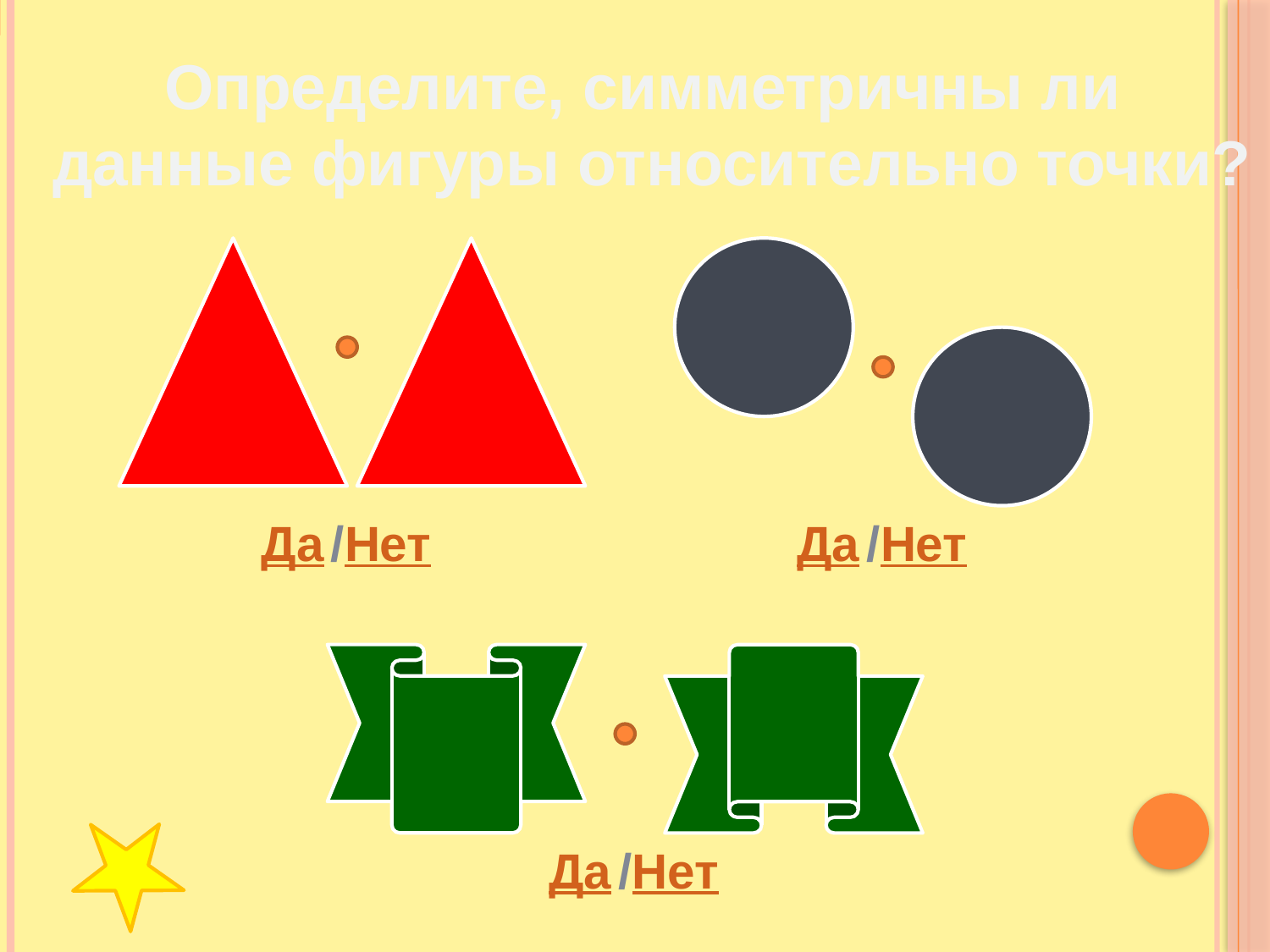

Определите, симметричны ли
данные фигуры относительно точки?

Да
/Нет
Да
/Нет

Исходный слайд

Да
/Нет